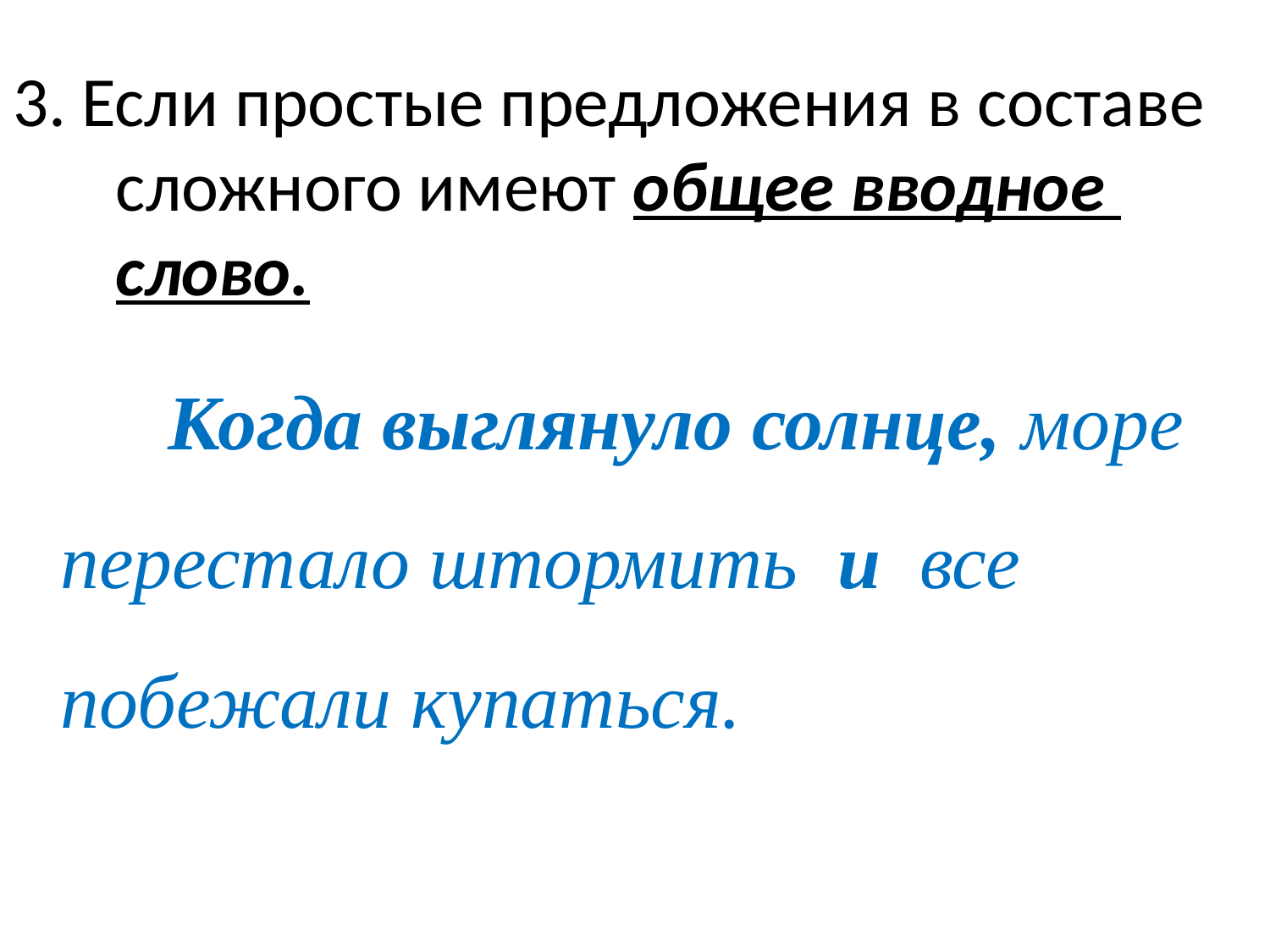

3. Если простые предложения в составе сложного имеют общее вводное   слово.
        Когда выглянуло солнце, море перестало штормить  и  все побежали купаться.